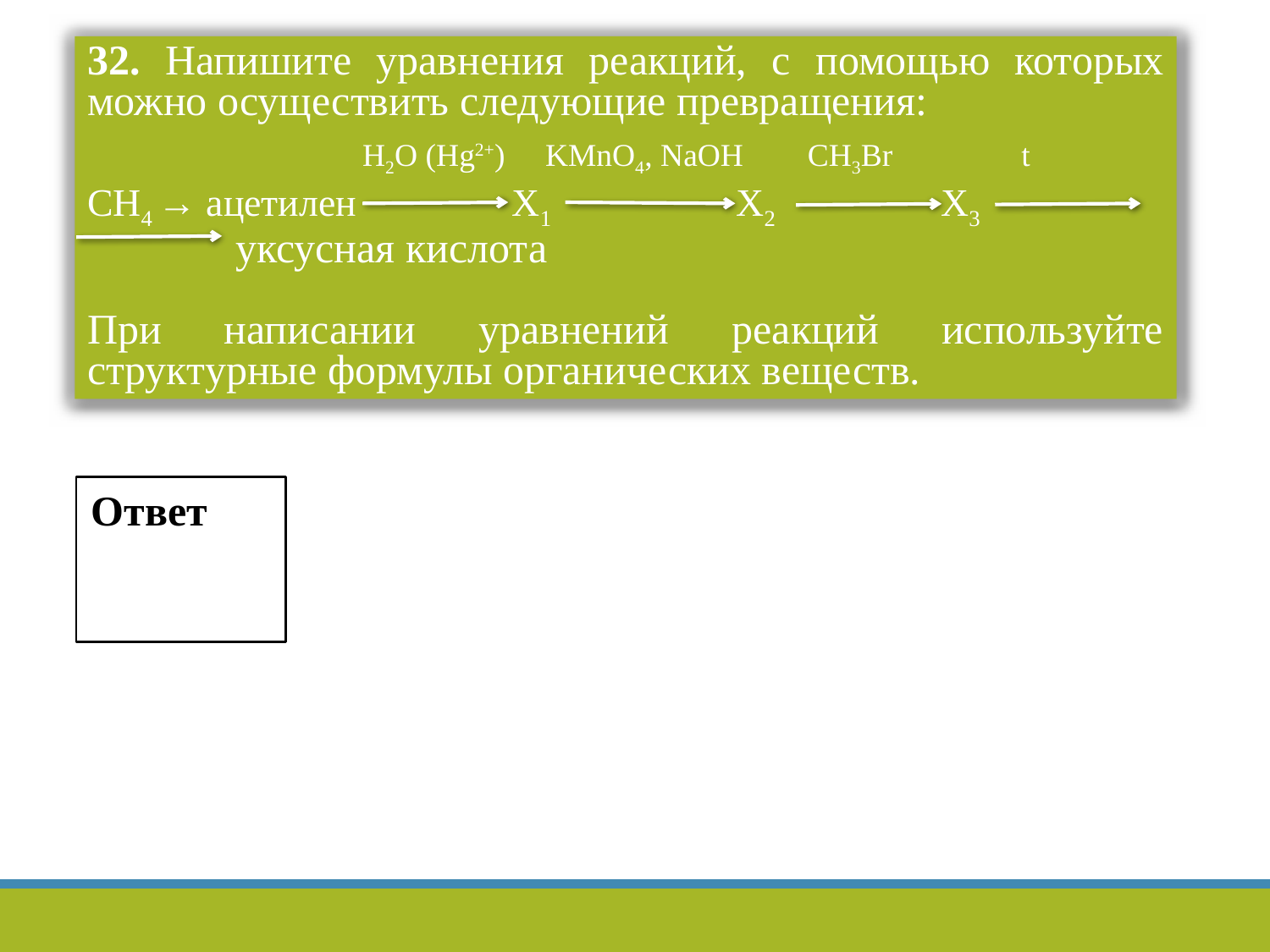

32. Напишите уравнения реакций, с помощью которых можно осуществить следующие превращения:
                          H2O (Hg2+)     KMnO4, NaOH        CH3Br                t
СH4 → ацетилен                X1                   X2                 X3
              уксусная кислота

При написании уравнений реакций используйте структурные формулы органических веществ.
Ответ